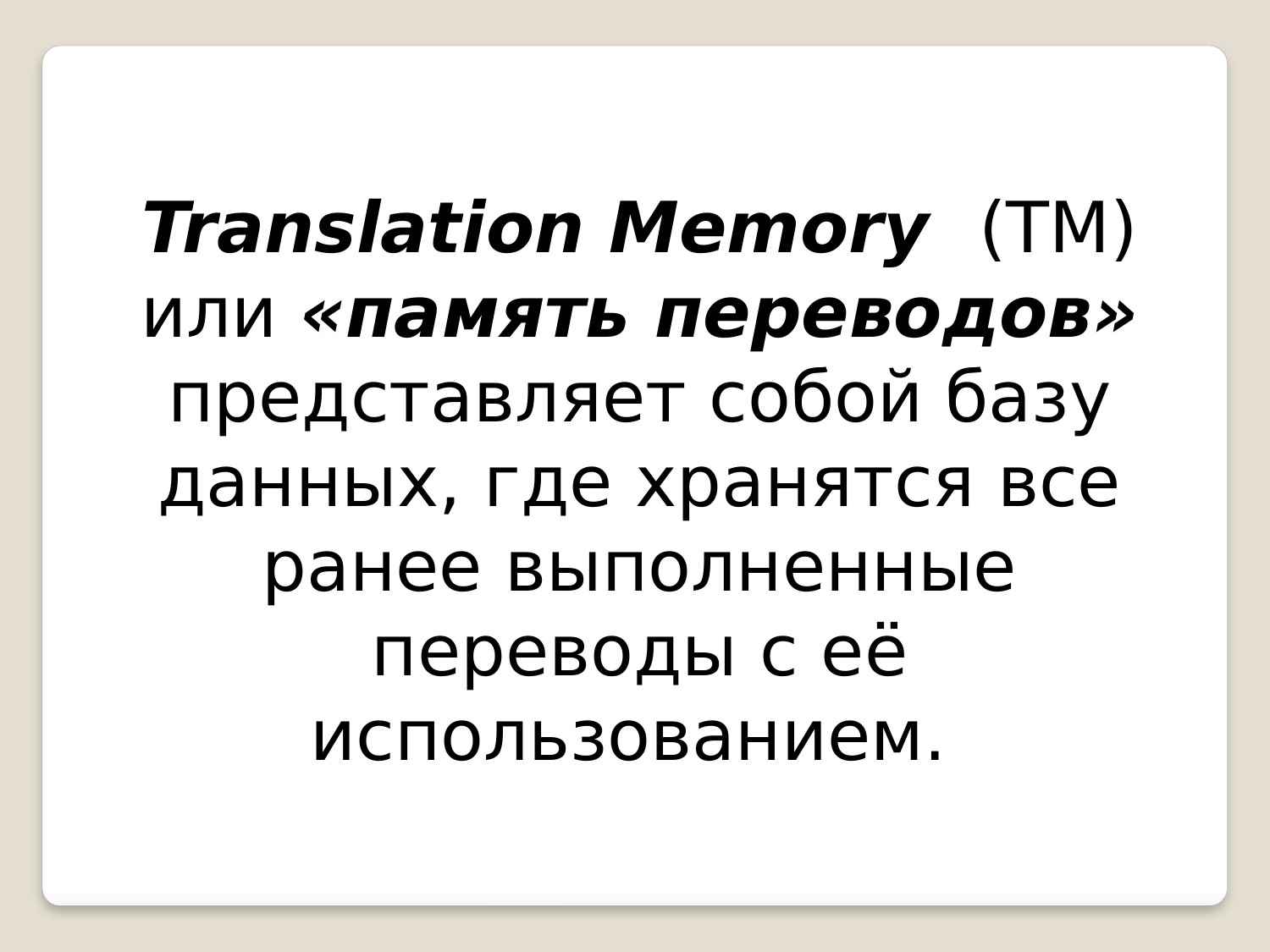

Translation Memory  (TM)  или «память переводов» представляет собой базу данных, где хранятся все ранее выполненные переводы с её использованием.